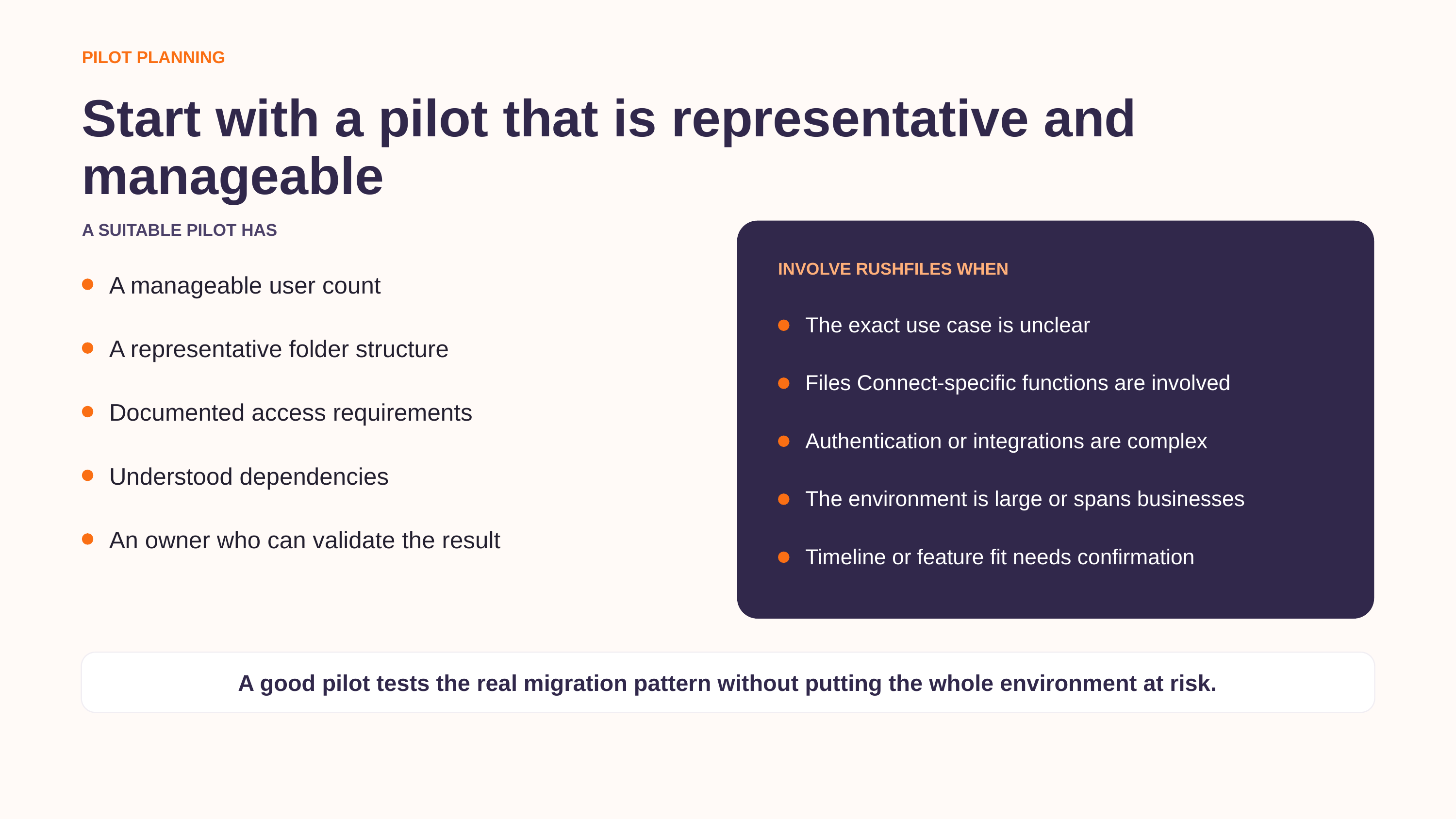

PILOT PLANNING
Start with a pilot that is representative and manageable
A SUITABLE PILOT HAS

INVOLVE RUSHFILES WHEN
A manageable user count

The exact use case is unclear

A representative folder structure

Files Connect-specific functions are involved

Documented access requirements

Authentication or integrations are complex

Understood dependencies

The environment is large or spans businesses

An owner who can validate the result

Timeline or feature fit needs confirmation

A good pilot tests the real migration pattern without putting the whole environment at risk.